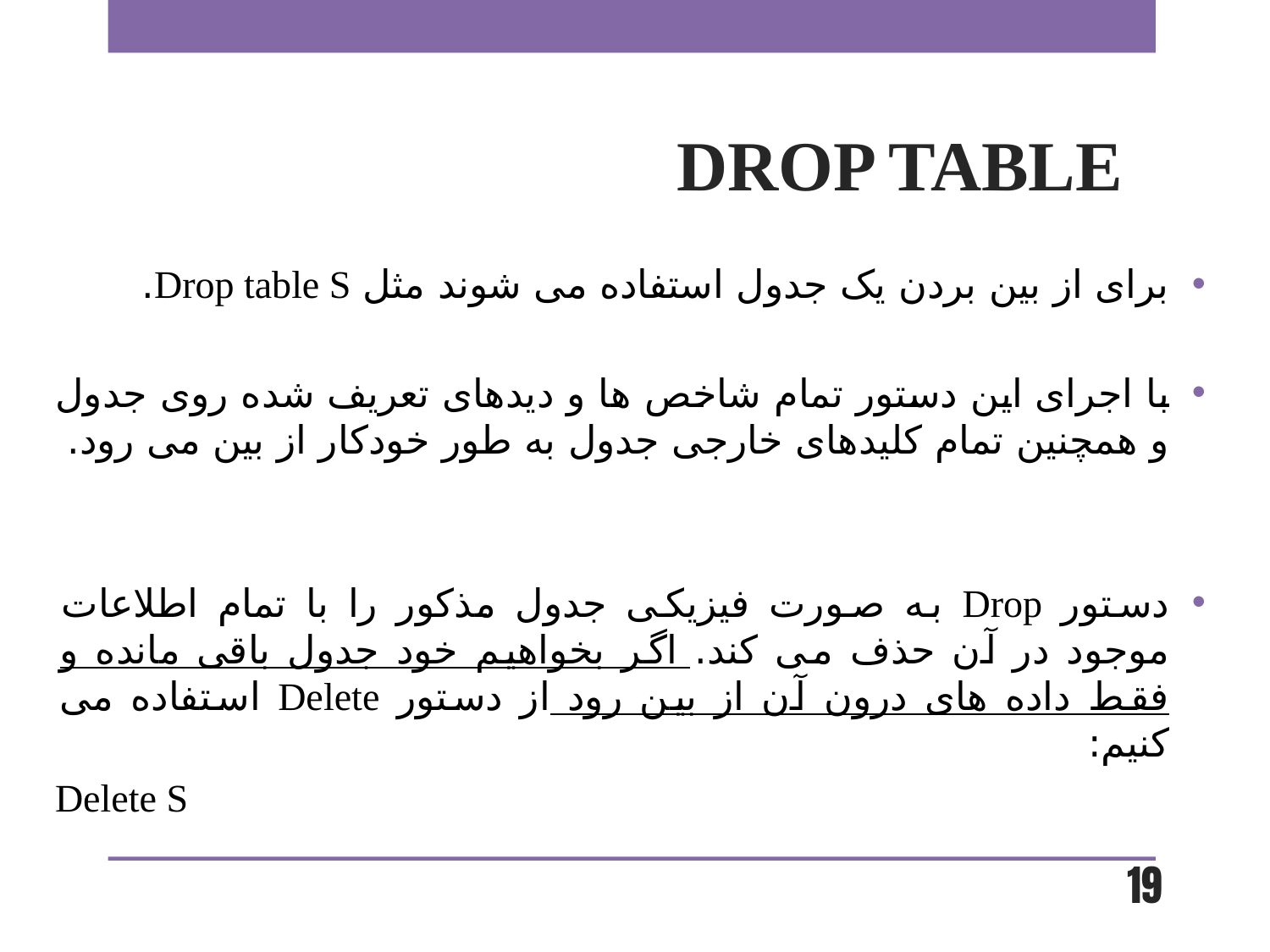

# DROP TABLE
برای از بین بردن یک جدول استفاده می شوند مثل Drop table S.

با اجرای این دستور تمام شاخص ها و دیدهای تعریف شده روی جدول و همچنین تمام کلیدهای خارجی جدول به طور خودکار از بین می رود.

دستور Drop به صورت فیزیکی جدول مذکور را با تمام اطلاعات موجود در آن حذف می کند. اگر بخواهیم خود جدول باقی مانده و فقط داده های درون آن از بین رود از دستور Delete استفاده می کنیم:
Delete S
19